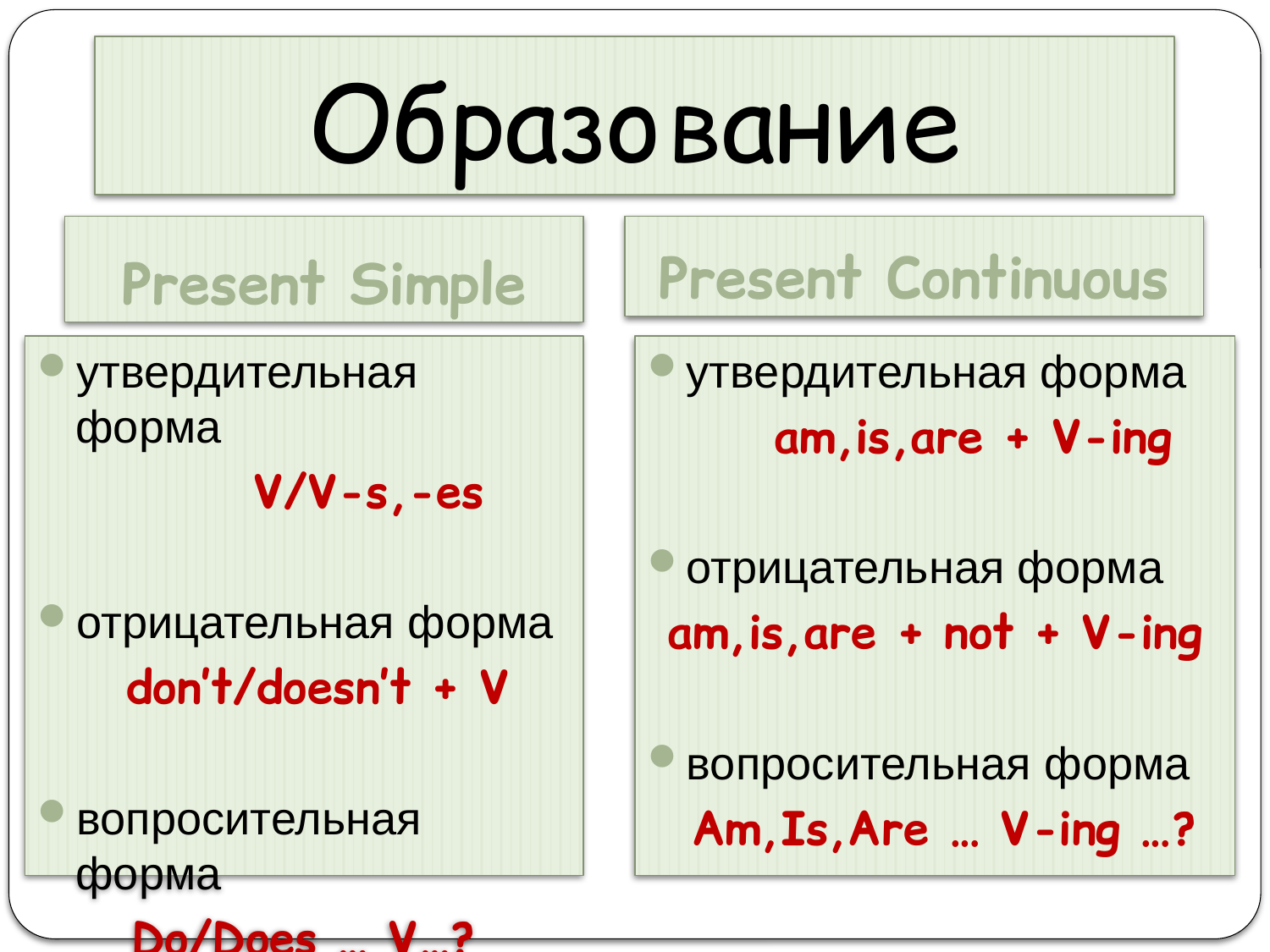

# Образование
Present Simple
Present Continuous
утвердительная форма
                 V/V-s,-es

отрицательная форма
       don’t/doesn’t + V

вопросительная форма
Do/Does … V…?
утвердительная форма
          am,is,are + V-ing

отрицательная форма
 am,is,are + not + V-ing

вопросительная форма
 Am,Is,Are … V-ing …?